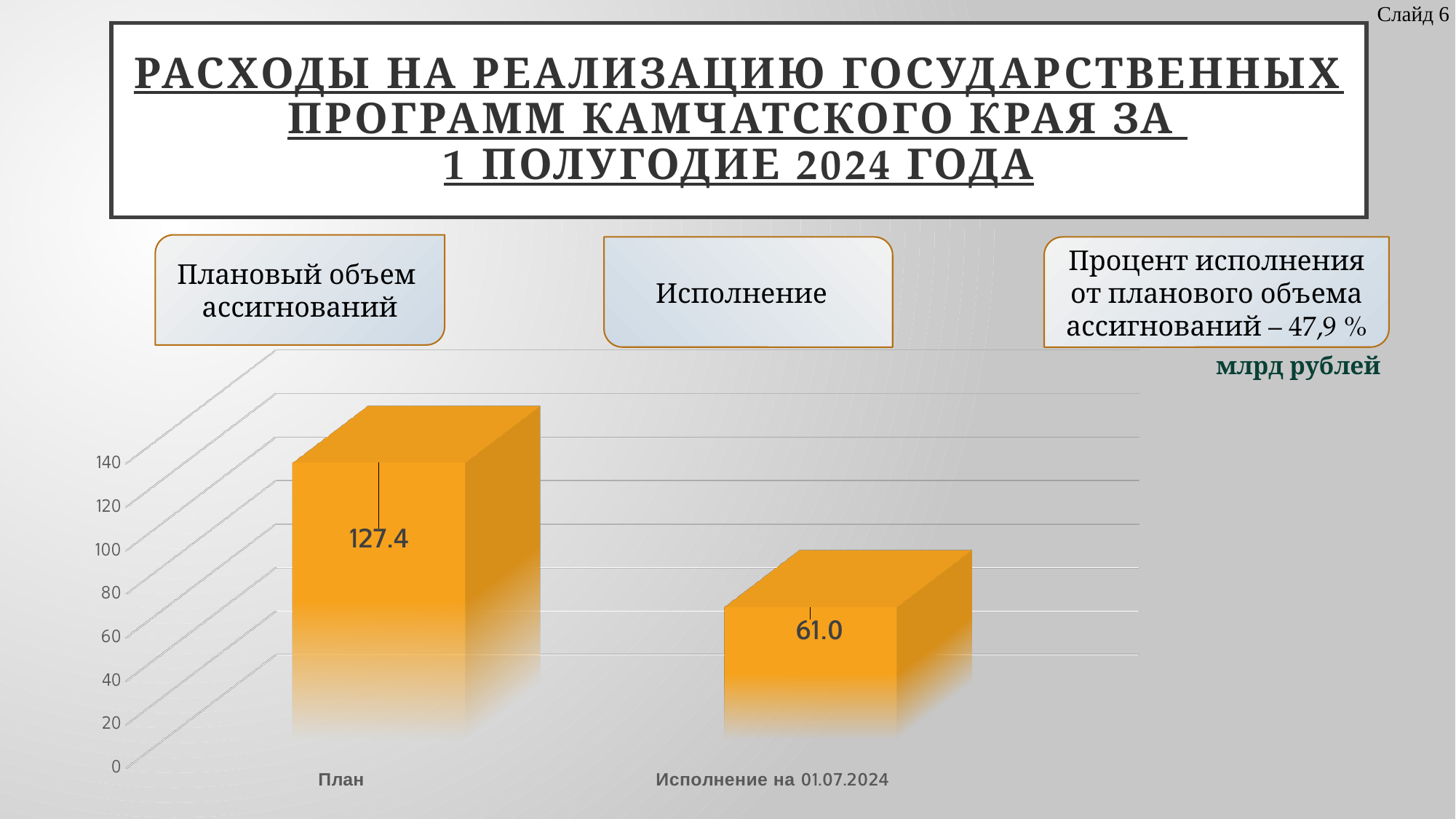

Слайд 6
# Расходы на реализацию государственных программ Камчатского края за 1 полугодие 2024 года
Плановый объем
ассигнований
Исполнение
Процент исполнения от планового объема ассигнований – 47,9 %

[unsupported chart]

млрд рублей